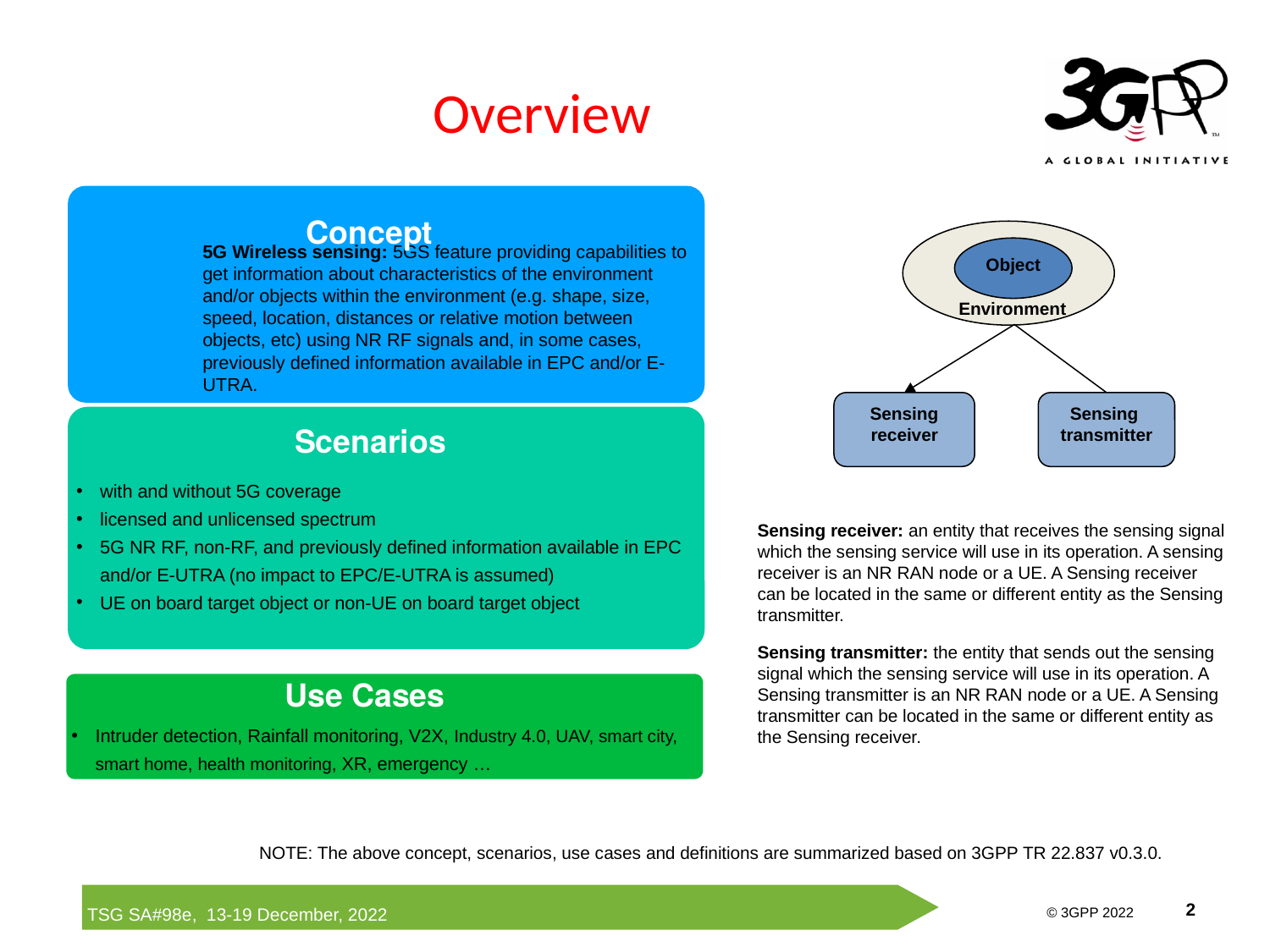

# Overview

5G Wireless sensing: 5GS feature providing capabilities to get information about characteristics of the environment and/or objects within the environment (e.g. shape, size, speed, location, distances or relative motion between objects, etc) using NR RF signals and, in some cases, previously defined information available in EPC and/or E-UTRA.
Concept

Object
Environment
Sensing receiver
Sensing  transmitter

with and without 5G coverage
licensed and unlicensed spectrum
5G NR RF, non-RF, and previously defined information available in EPC and/or E-UTRA (no impact to EPC/E-UTRA is assumed)
UE on board target object or non-UE on board target object

Scenarios
Sensing receiver: an entity that receives the sensing signal which the sensing service will use in its operation. A sensing receiver is an NR RAN node or a UE. A Sensing receiver can be located in the same or different entity as the Sensing transmitter.
Sensing transmitter: the entity that sends out the sensing signal which the sensing service will use in its operation. A Sensing transmitter is an NR RAN node or a UE. A Sensing transmitter can be located in the same or different entity as the Sensing receiver.

Intruder detection, Rainfall monitoring, V2X, Industry 4.0, UAV, smart city, smart home, health monitoring, XR, emergency …
Use Cases
NOTE: The above concept, scenarios, use cases and definitions are summarized based on 3GPP TR 22.837 v0.3.0.